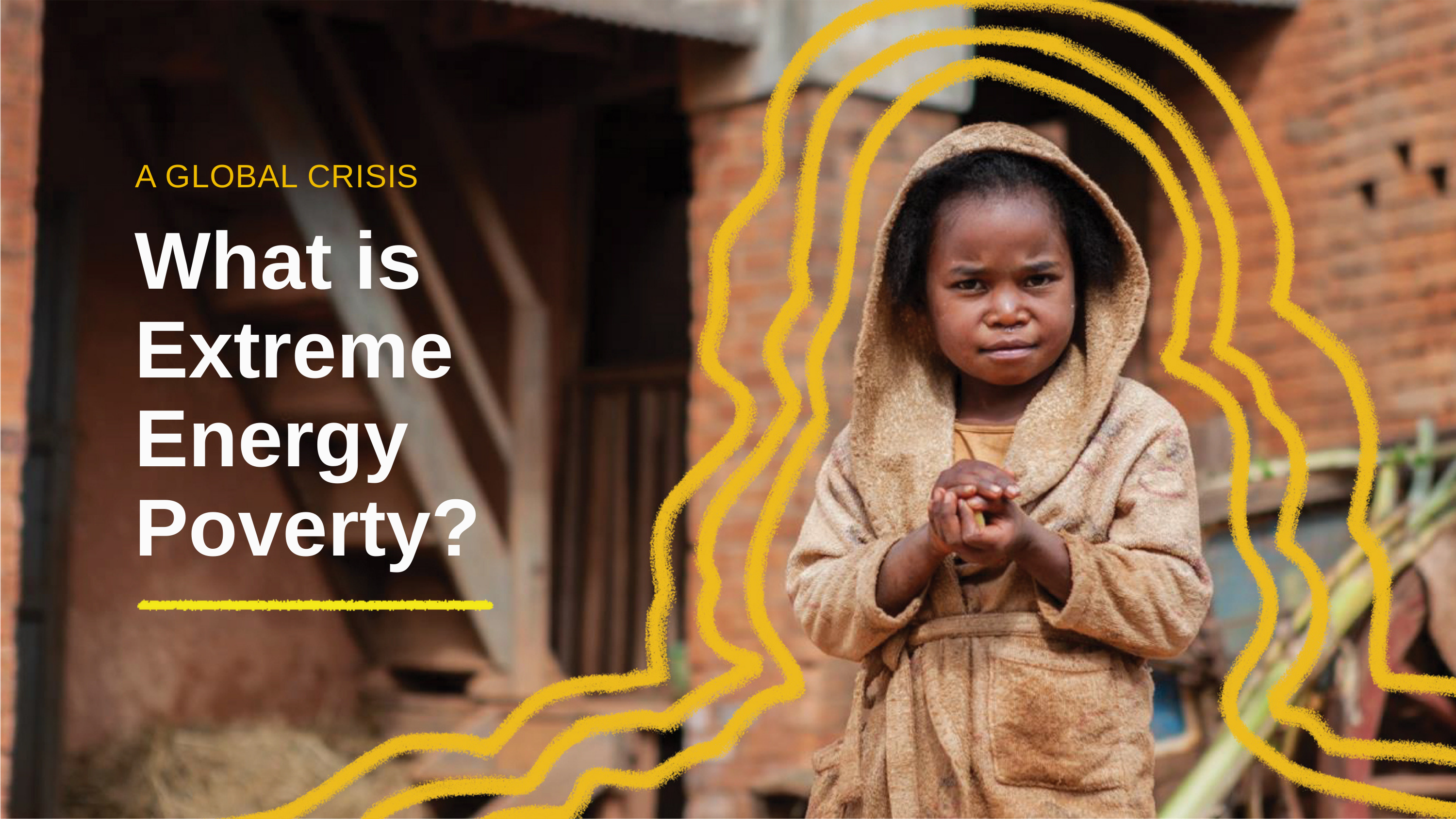

A GLOBAL CRISIS
What is
Extreme
Energy
Poverty?